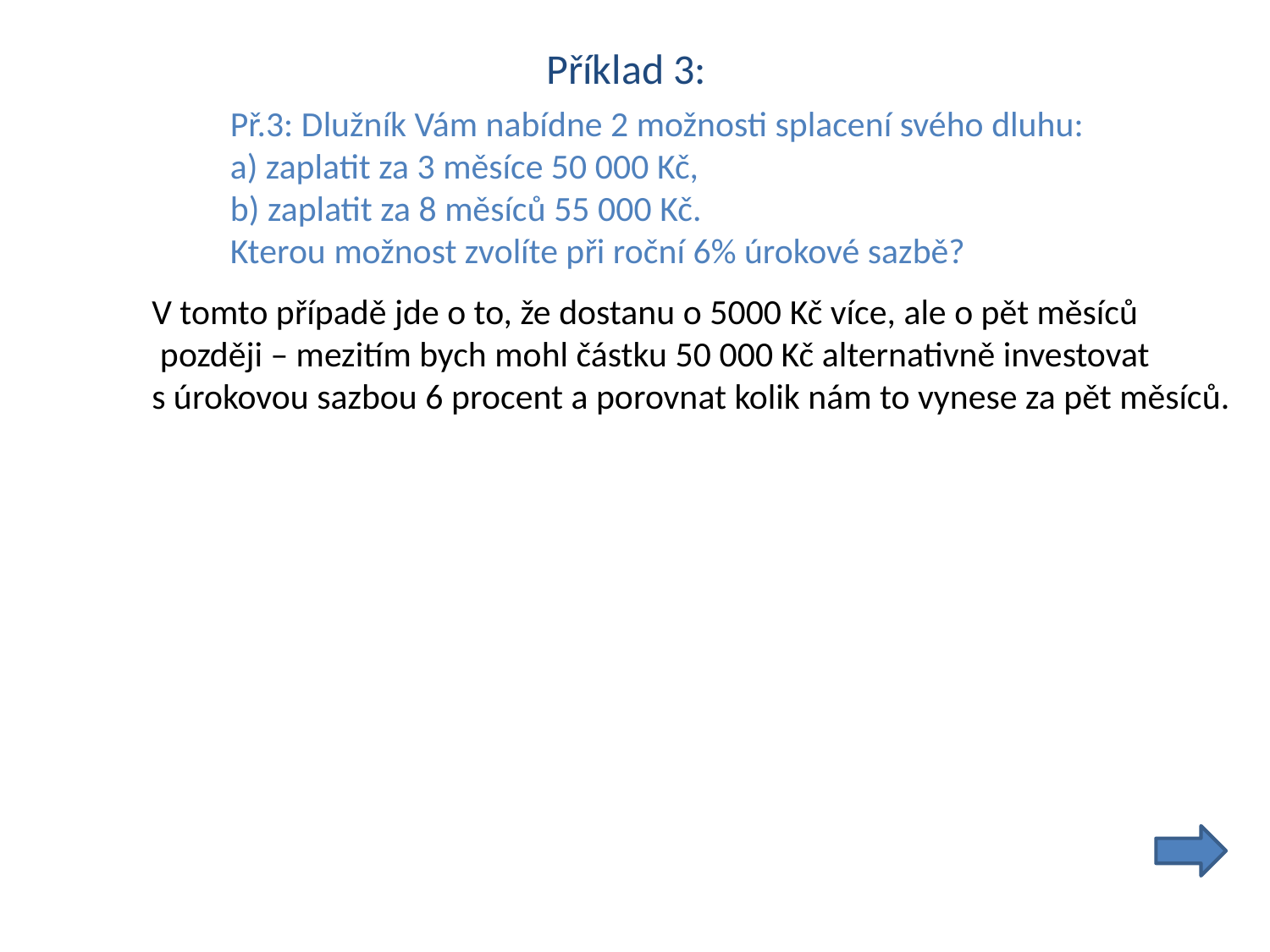

Příklad 3:
Př.3: Dlužník Vám nabídne 2 možnosti splacení svého dluhu:
a) zaplatit za 3 měsíce 50 000 Kč,
b) zaplatit za 8 měsíců 55 000 Kč.
Kterou možnost zvolíte při roční 6% úrokové sazbě?

V tomto případě jde o to, že dostanu o 5000 Kč více, ale o pět měsíců
 později – mezitím bych mohl částku 50 000 Kč alternativně investovat
s úrokovou sazbou 6 procent a porovnat kolik nám to vynese za pět měsíců.